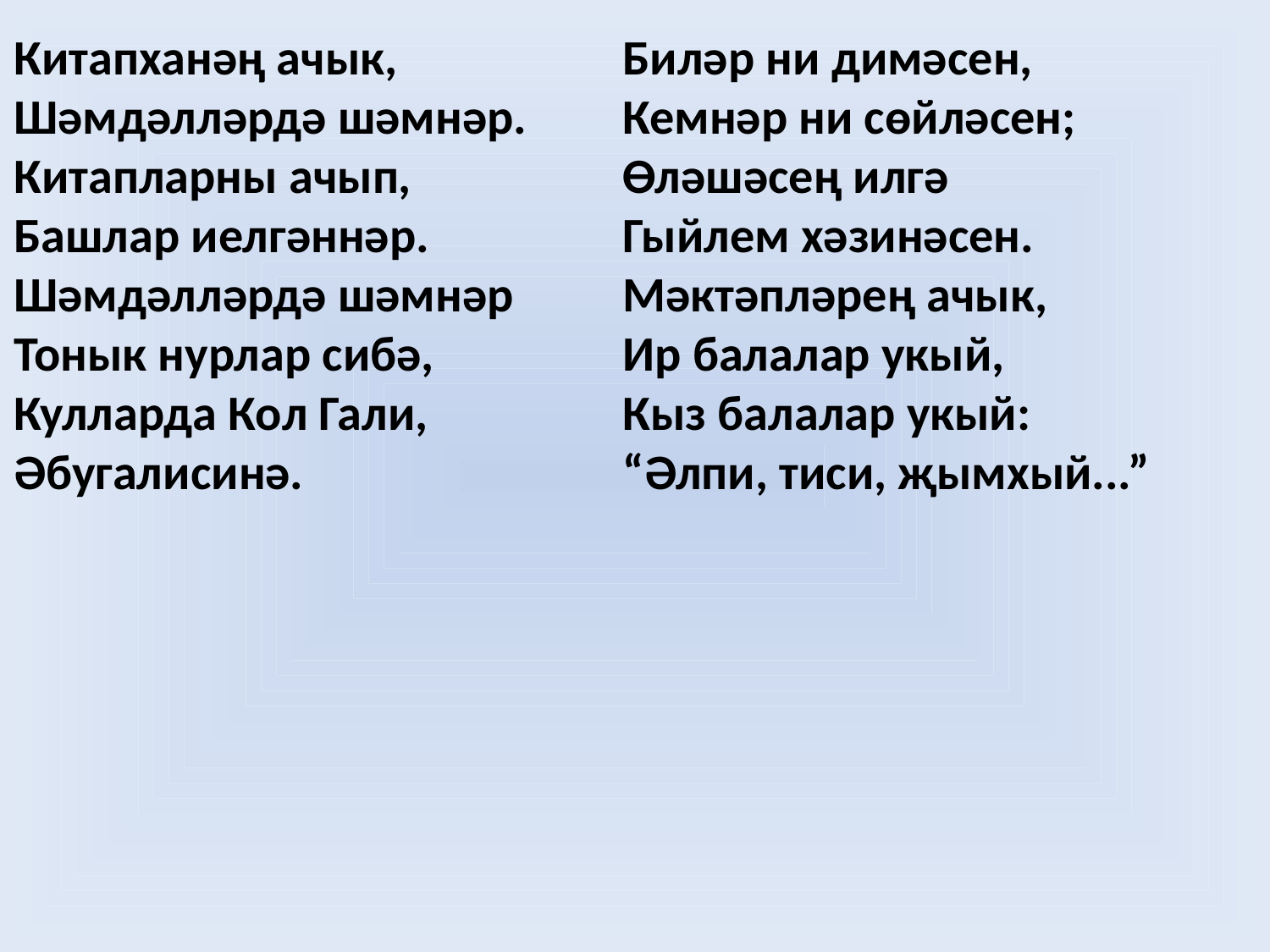

Китапханәң ачык,
Шәмдәлләрдә шәмнәр.
Китапларны ачып,
Башлар иелгәннәр.
Шәмдәлләрдә шәмнәр
Тонык нурлар сибә,
Кулларда Кол Гали,
Әбугалисинә.

Биләр ни димәсен,
Кемнәр ни сөйләсен;
Өләшәсең илгә
Гыйлем хәзинәсен.
Мәктәпләрең ачык,
Ир балалар укый,
Кыз балалар укый:
“Әлпи, тиси, җымхый...”